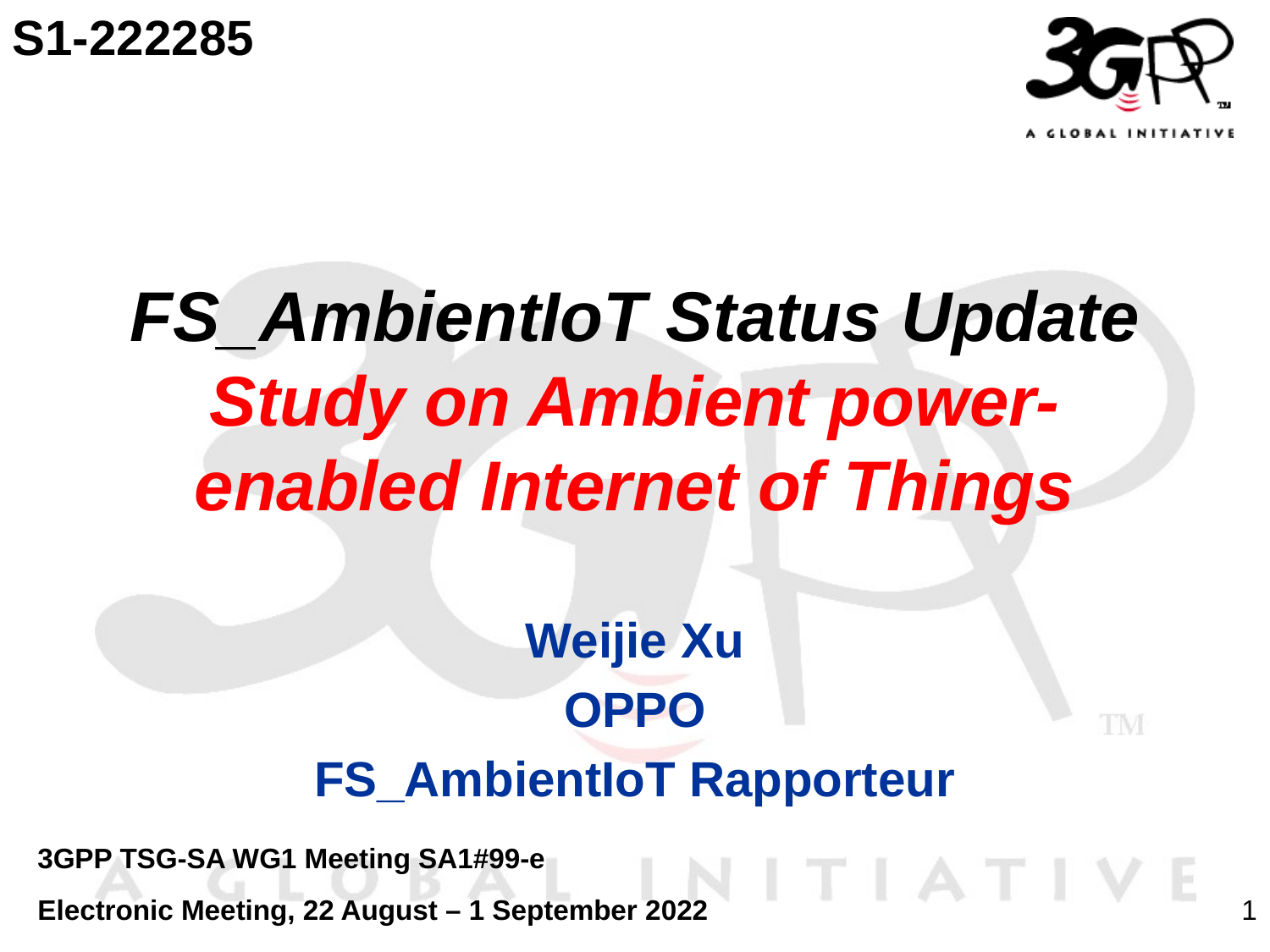

S1-222285
# FS_AmbientIoT Status Update Study on Ambient power-enabled Internet of Things
Weijie Xu
OPPO
FS_AmbientIoT Rapporteur
3GPP TSG-SA WG1 Meeting SA1#99-e
Electronic Meeting, 22 August – 1 September 2022
1